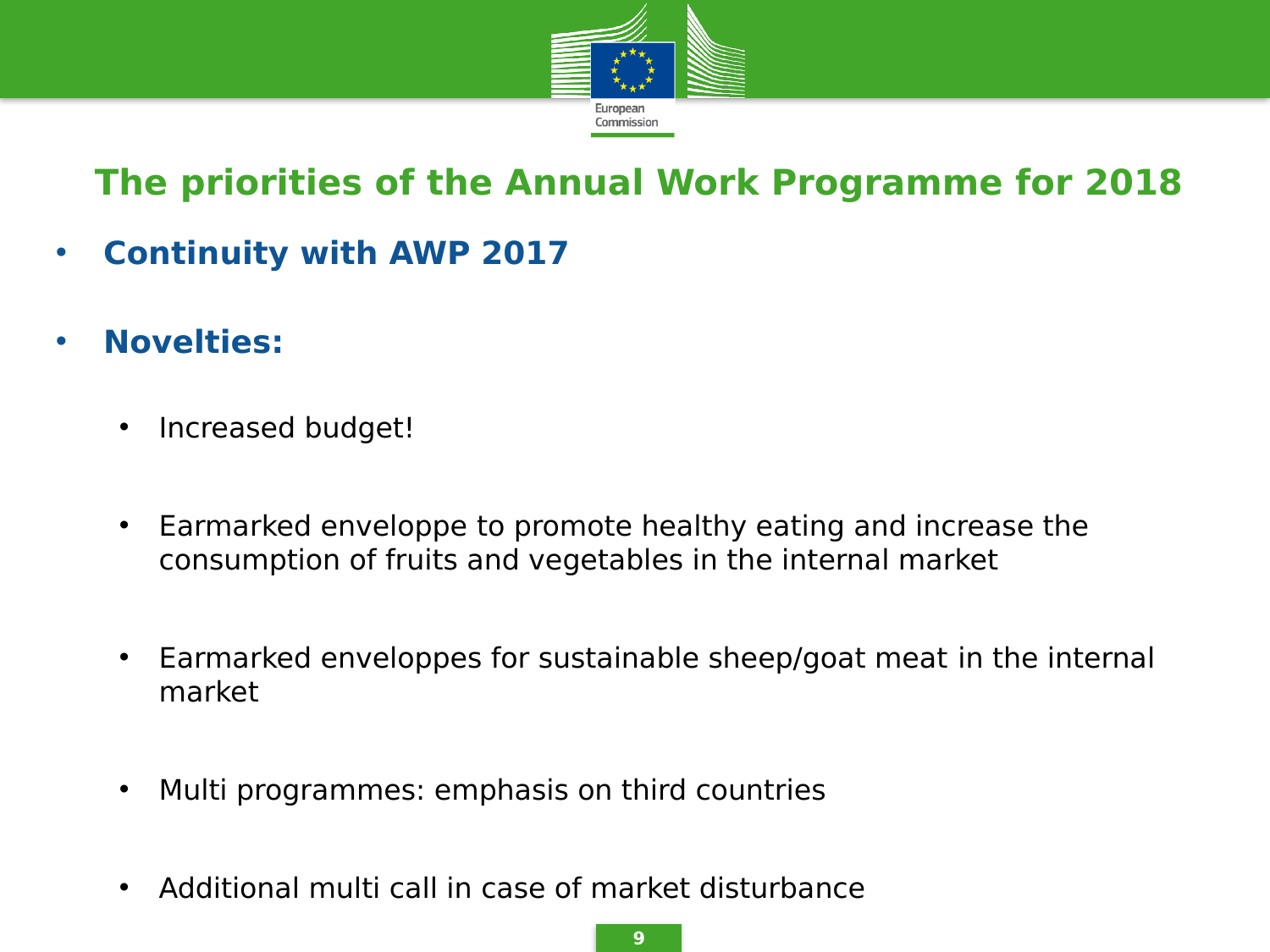

# The priorities of the Annual Work Programme for 2018
Continuity with AWP 2017

Novelties:

Increased budget!

Earmarked enveloppe to promote healthy eating and increase the consumption of fruits and vegetables in the internal market

Earmarked enveloppes for sustainable sheep/goat meat in the internal market

Multi programmes: emphasis on third countries

Additional multi call in case of market disturbance

9